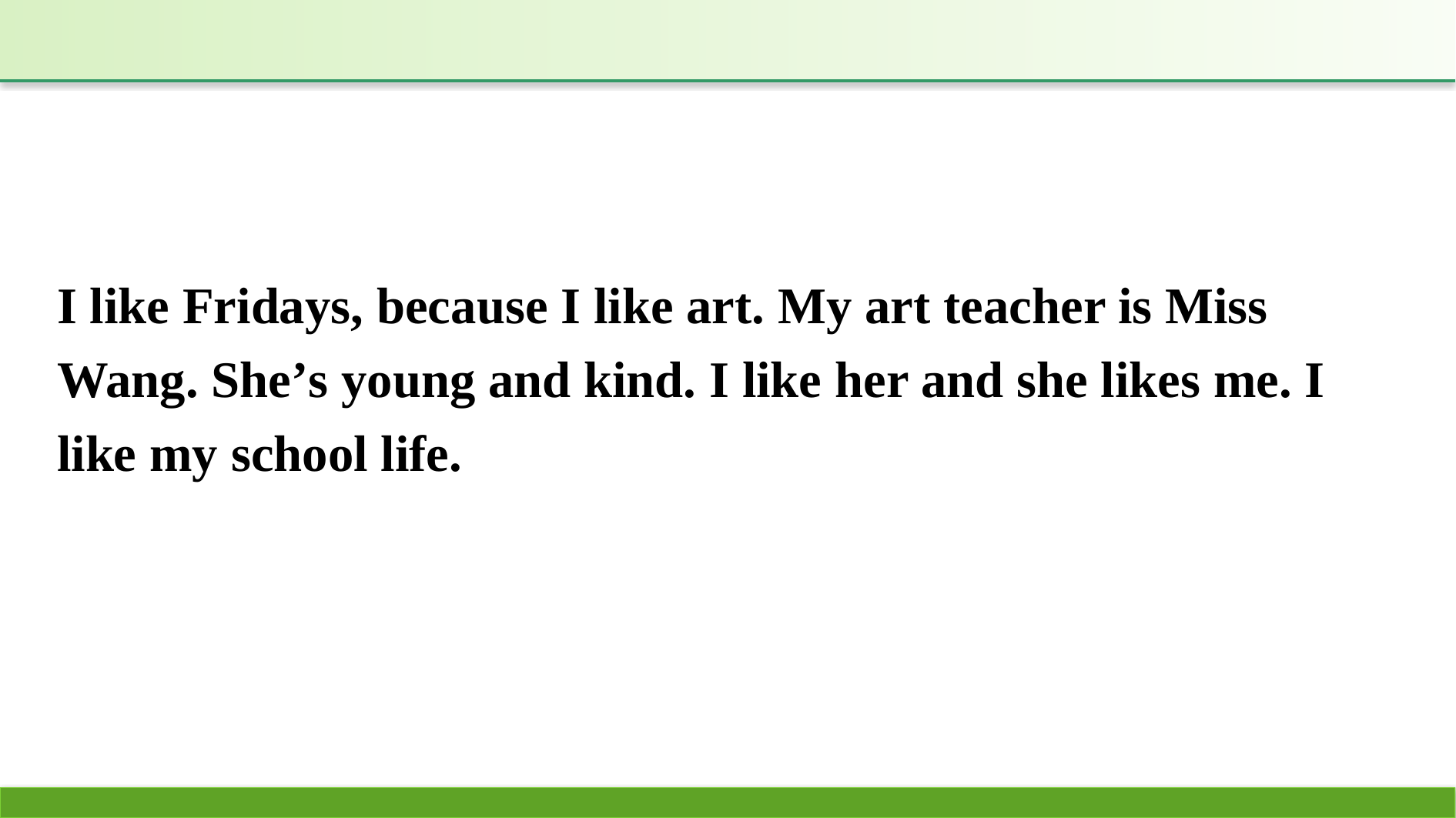

I like Fridays, because I like art. My art teacher is Miss Wang. She’s young and kind. I like her and she likes me. I like my school life.